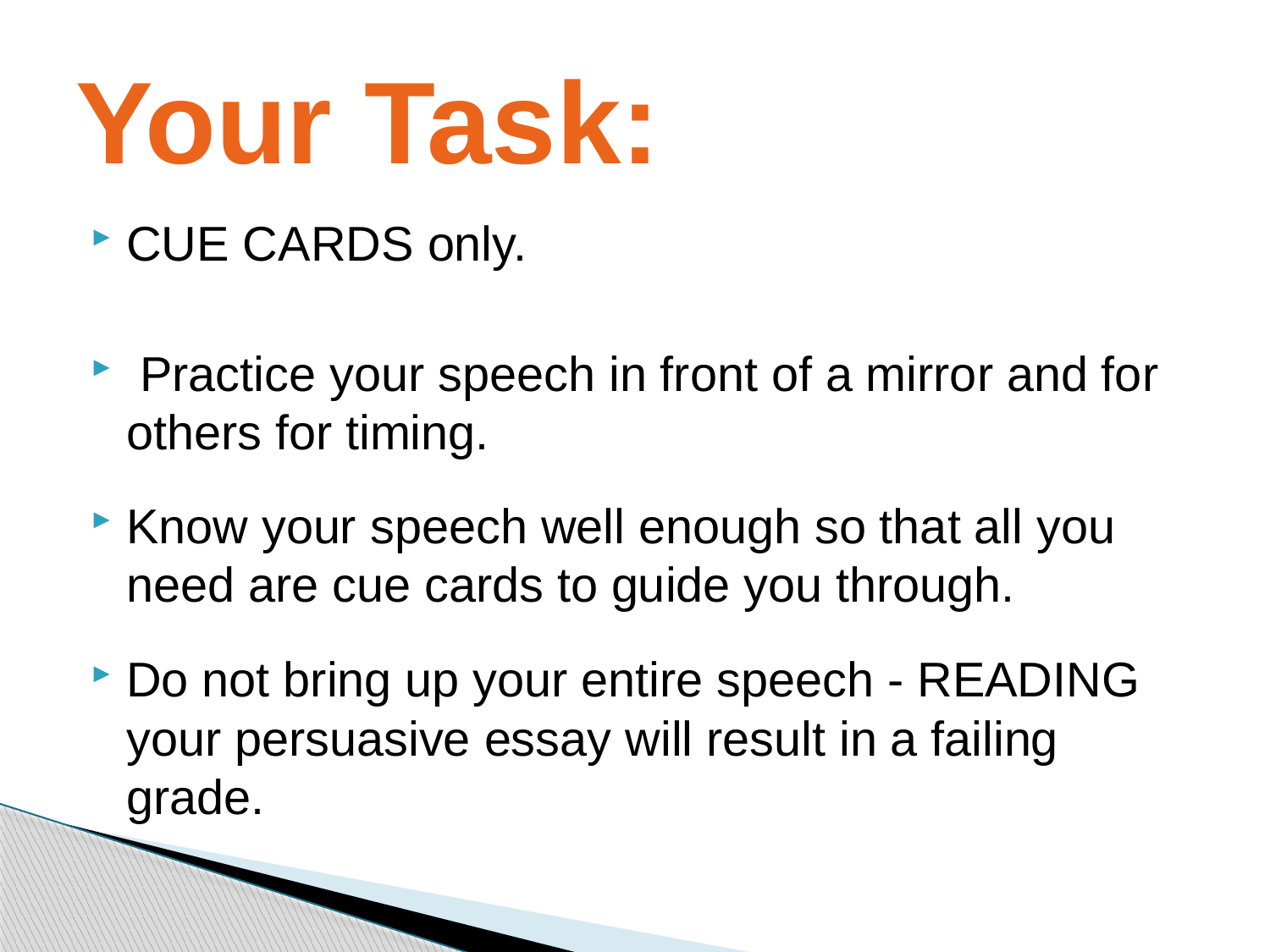

# Your Task:
CUE CARDS only.

 Practice your speech in front of a mirror and for others for timing.

Know your speech well enough so that all you need are cue cards to guide you through.

Do not bring up your entire speech - READING your persuasive essay will result in a failing grade.